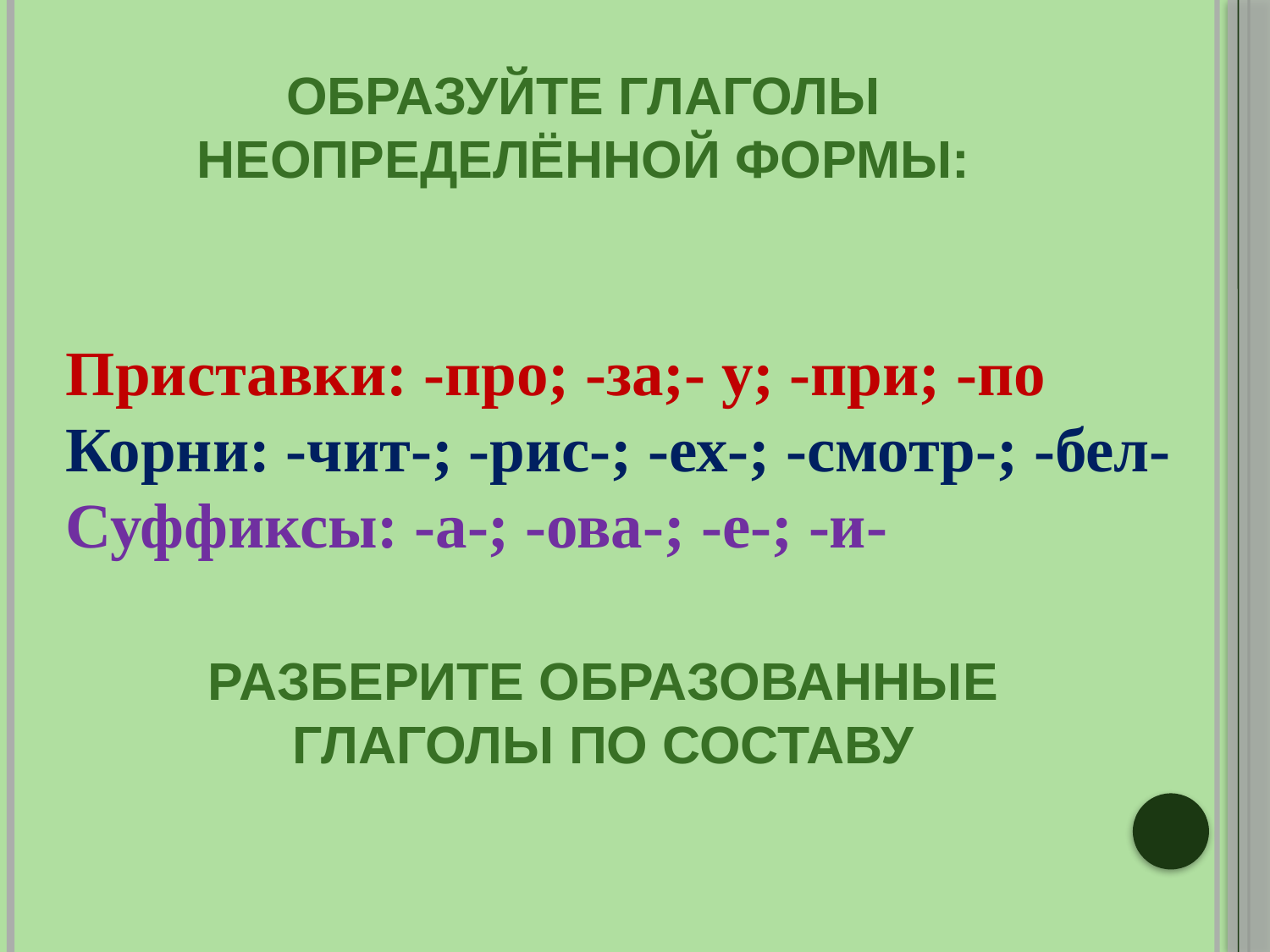

# Образуйте глаголы неопределённой формы:
Приставки: -про; -за;- у; -при; -по
Корни: -чит-; -рис-; -ех-; -смотр-; -бел-
Суффиксы: -а-; -ова-; -е-; -и-
Разберите образованные глаголы по составу